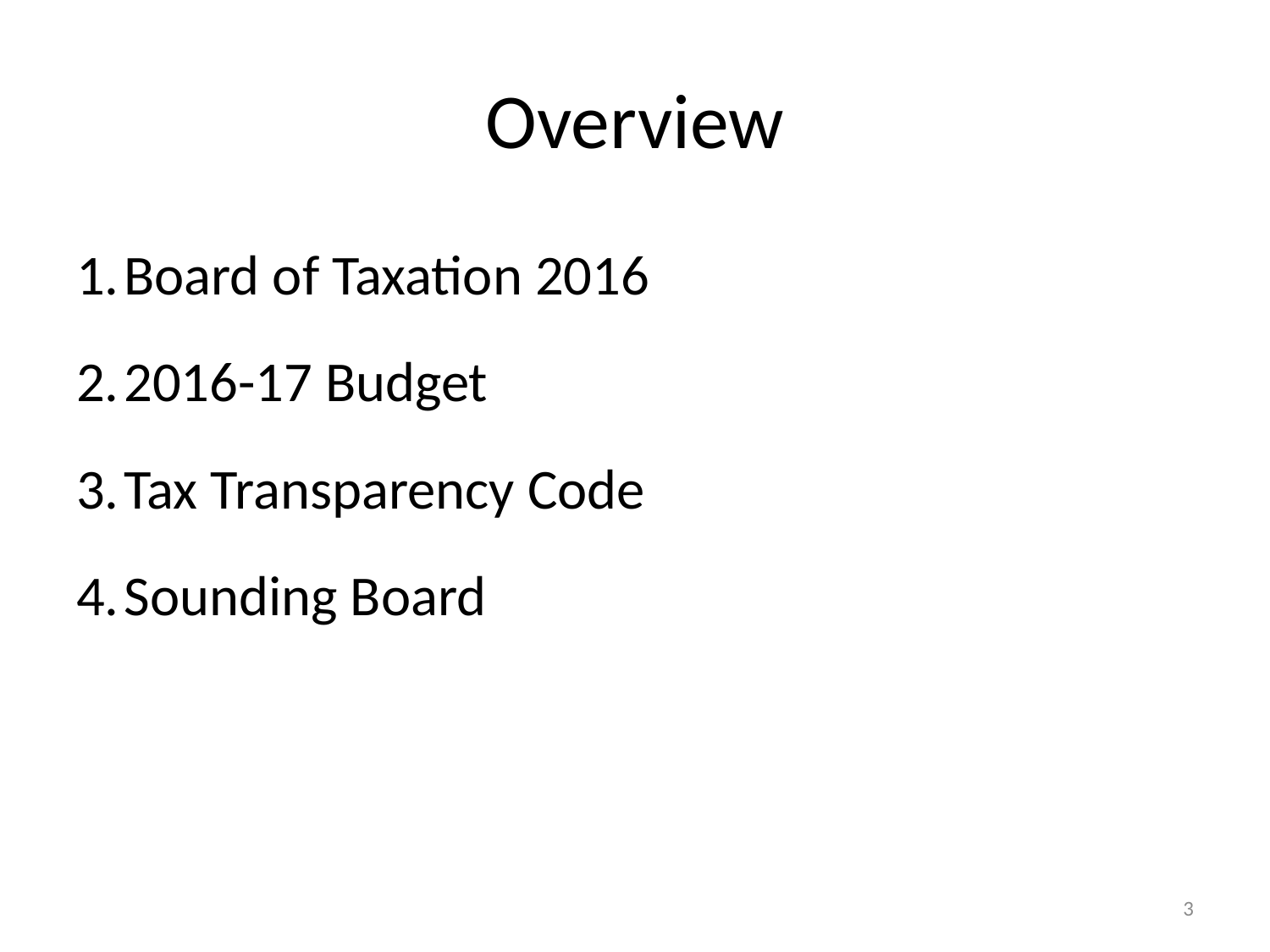

# Overview
Board of Taxation 2016
2016-17 Budget
Tax Transparency Code
Sounding Board
3